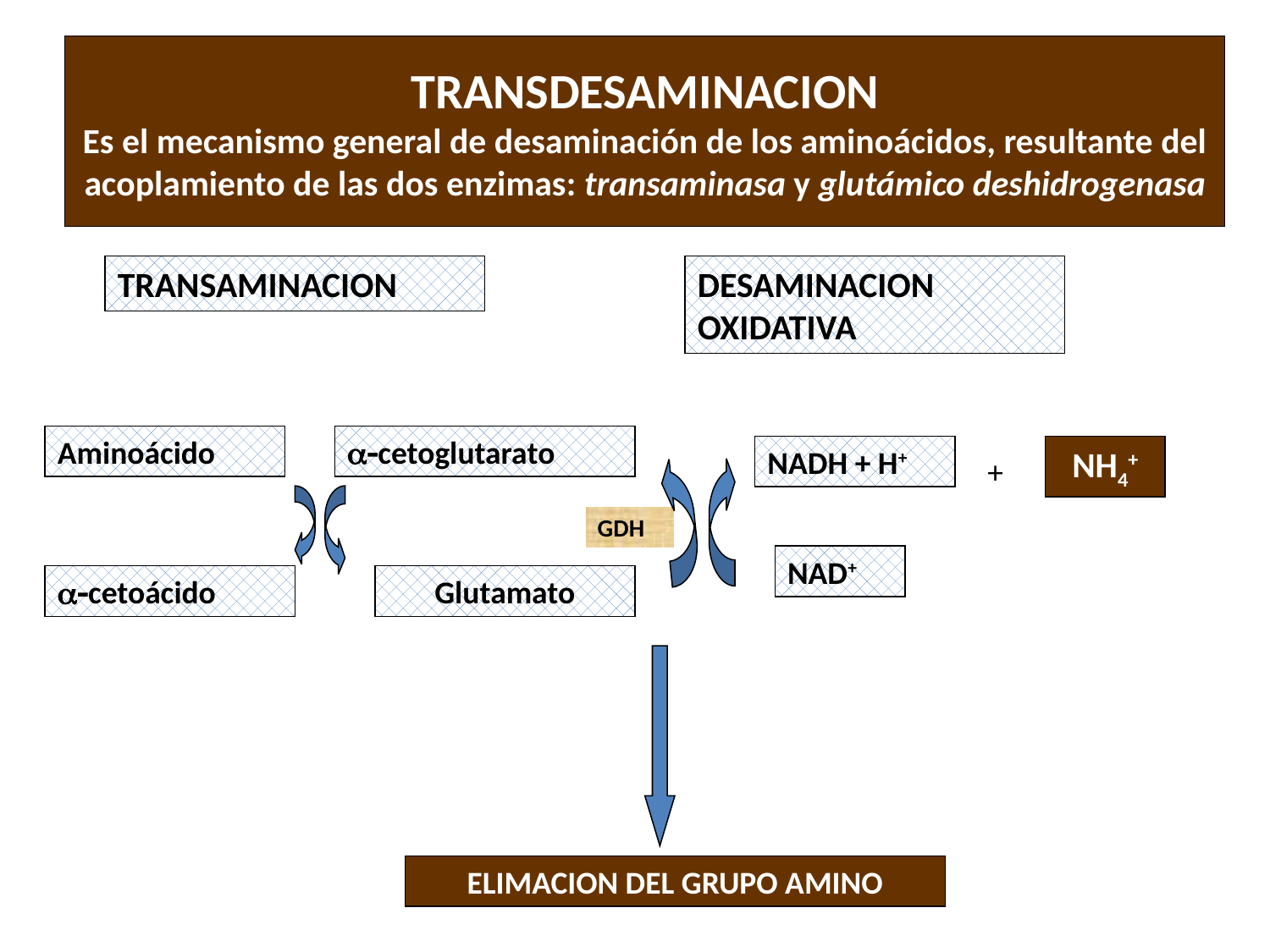

# TRANSDESAMINACION Es el mecanismo general de desaminación de los aminoácidos, resultante del acoplamiento de las dos enzimas: transaminasa y glutámico deshidrogenasa
TRANSAMINACION
DESAMINACION OXIDATIVA
Aminoácido
α−cetoglutarato
NADH + H+
NH4+
+

GDH
NAD+
α−cetoácido
Glutamato

ELIMACION DEL GRUPO AMINO